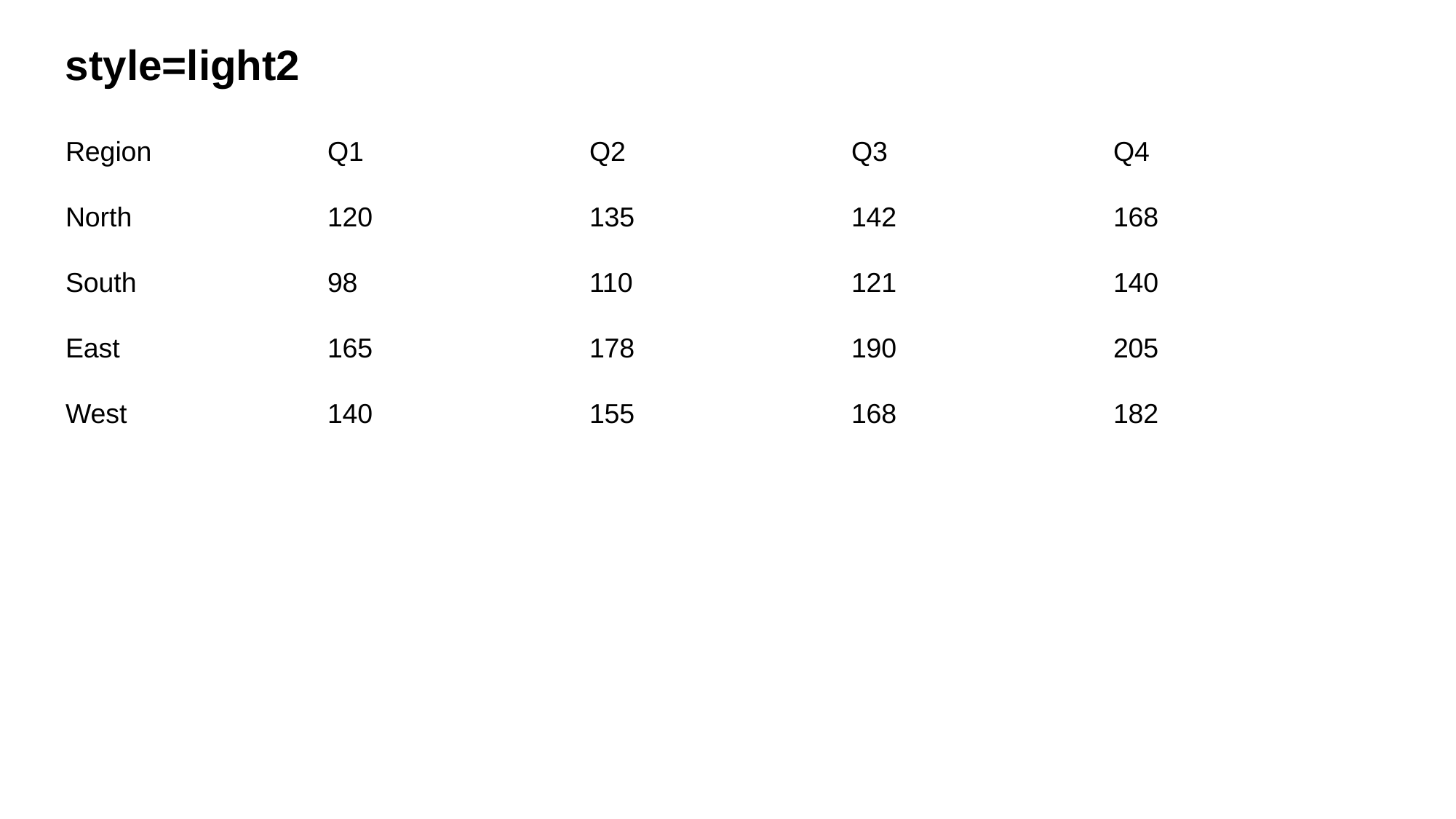

style=light2
| Region | Q1 | Q2 | Q3 | Q4 |
| --- | --- | --- | --- | --- |
| North | 120 | 135 | 142 | 168 |
| South | 98 | 110 | 121 | 140 |
| East | 165 | 178 | 190 | 205 |
| West | 140 | 155 | 168 | 182 |